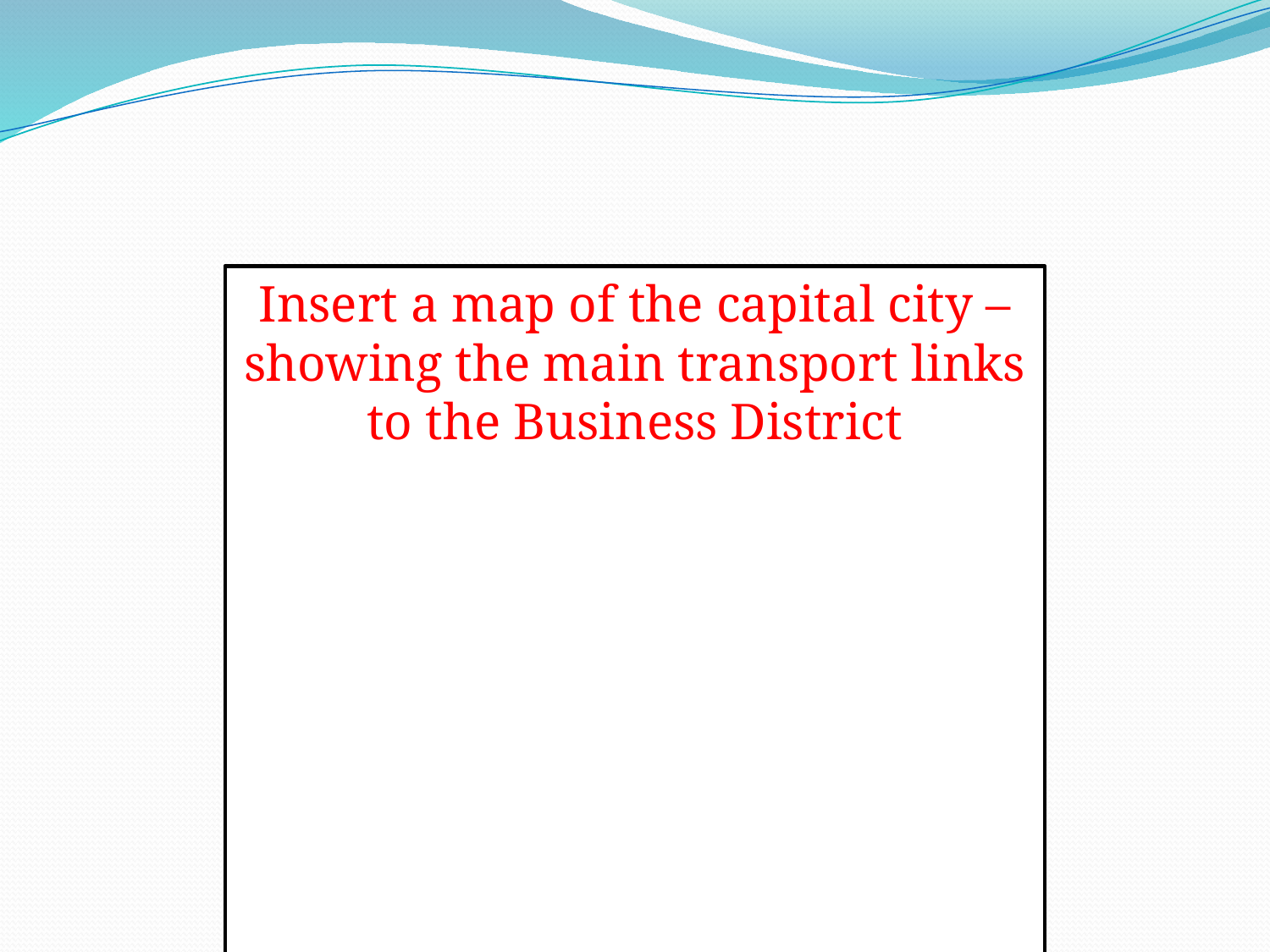

Insert a map of the capital city – showing the main transport links to the Business District